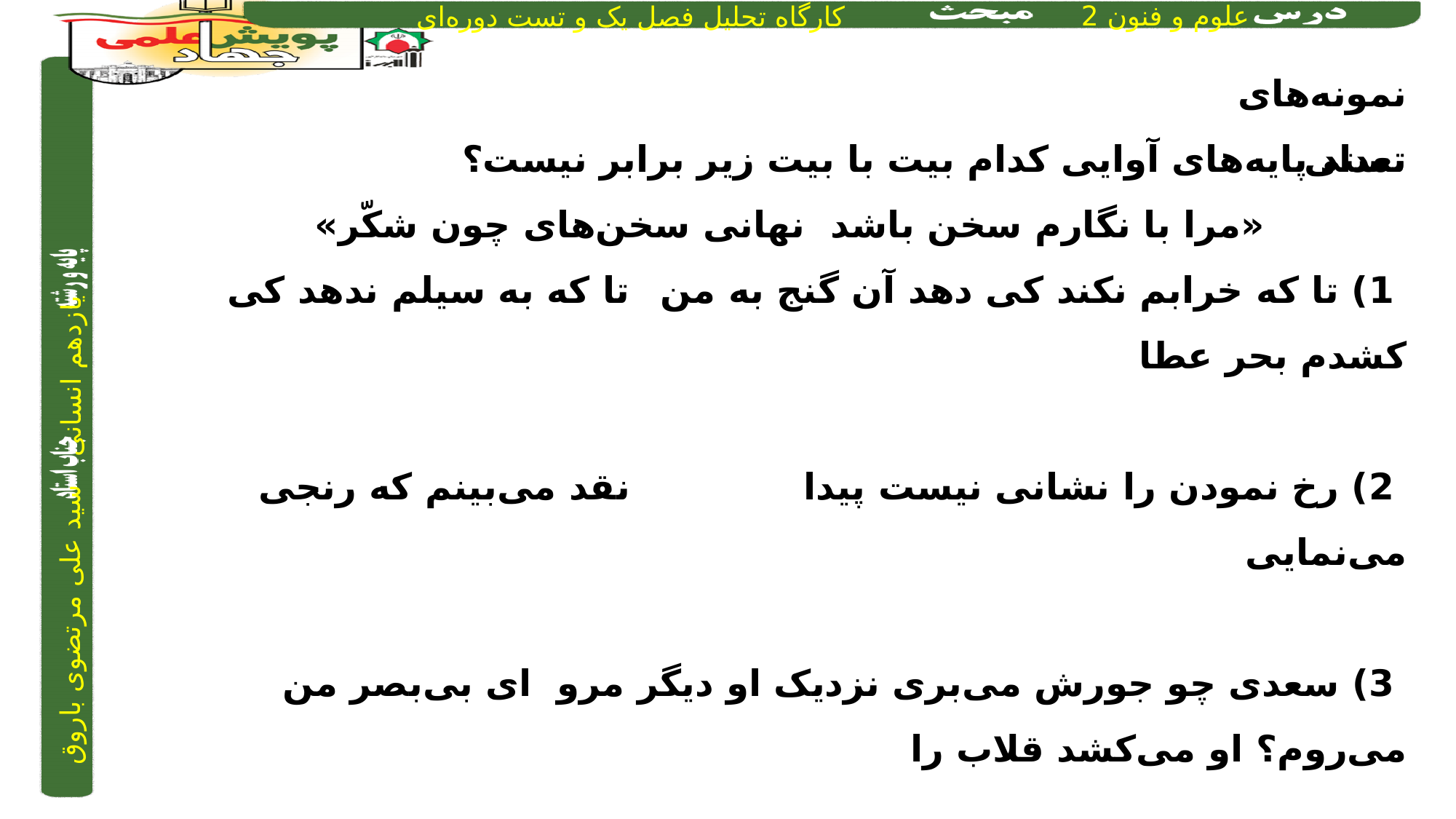

نمونه‌های تستی
تعداد پایه‌های آوایی کدام بیت با بیت زیر برابر نیست؟
 «مرا با نگارم سخن باشد 	 نهانی سخن‌های چون شکّر»
 1) تا که خرابم نکند کی دهد آن گنج به من 		 تا که به سیلم ندهد کی کشدم بحر عطا

 2) رخ نمودن را نشانی نیست پیدا	 		 نقد می‌بینم که رنجی می‌نمایی

 3) سعدی چو جورش می‌بری نزدیک او دیگر مرو 	 ای بی‌بصر من می‌روم؟ او می‌کشد قلاب را

4)  کسی کو به هر جای خوش نیست با تو	 	 مبادا برو هیچ جا در جهان خوش
2